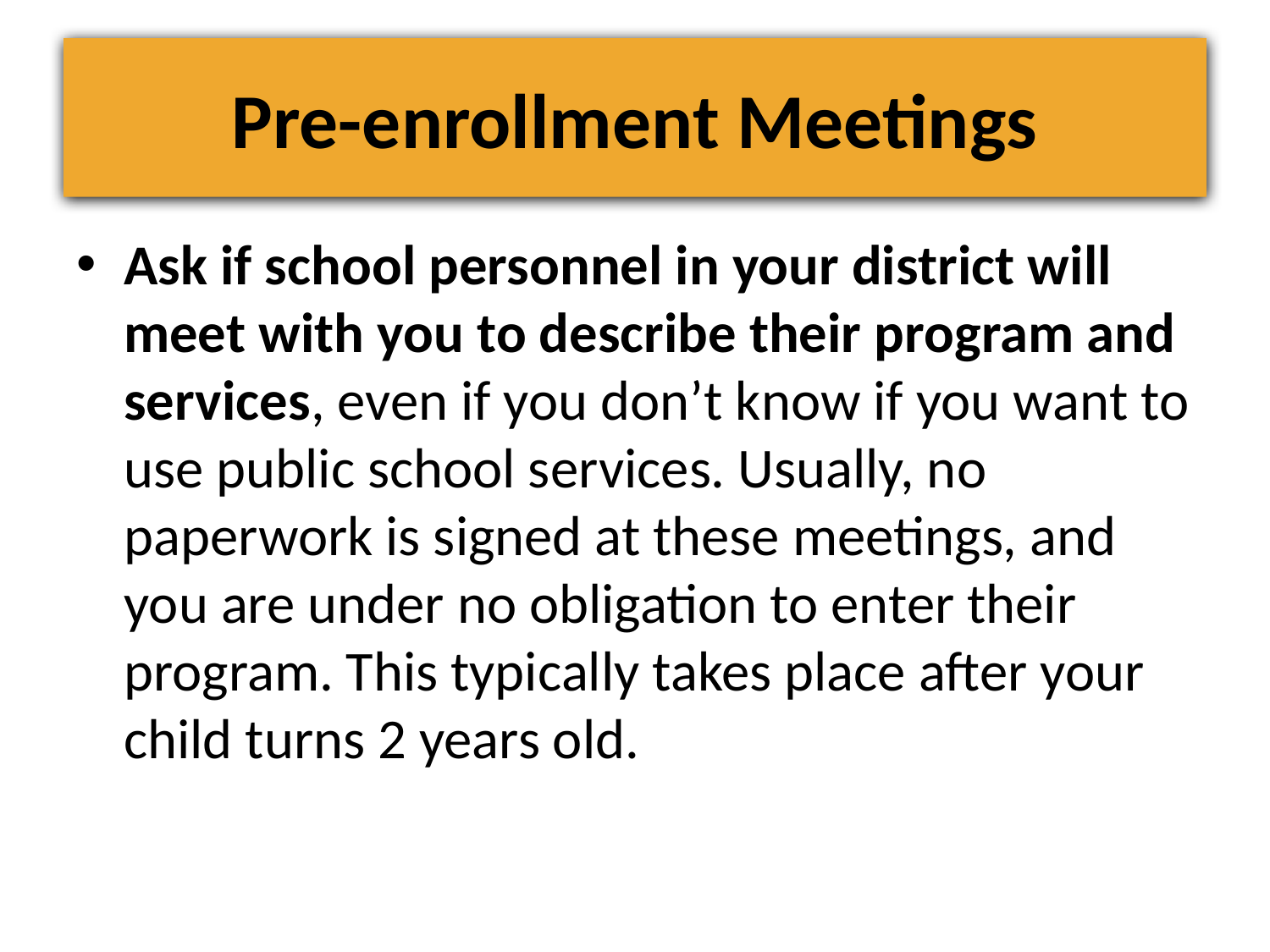

# Pre-enrollment Meetings
Ask if school personnel in your district will meet with you to describe their program and services, even if you don’t know if you want to use public school services. Usually, no paperwork is signed at these meetings, and you are under no obligation to enter their program. This typically takes place after your child turns 2 years old.